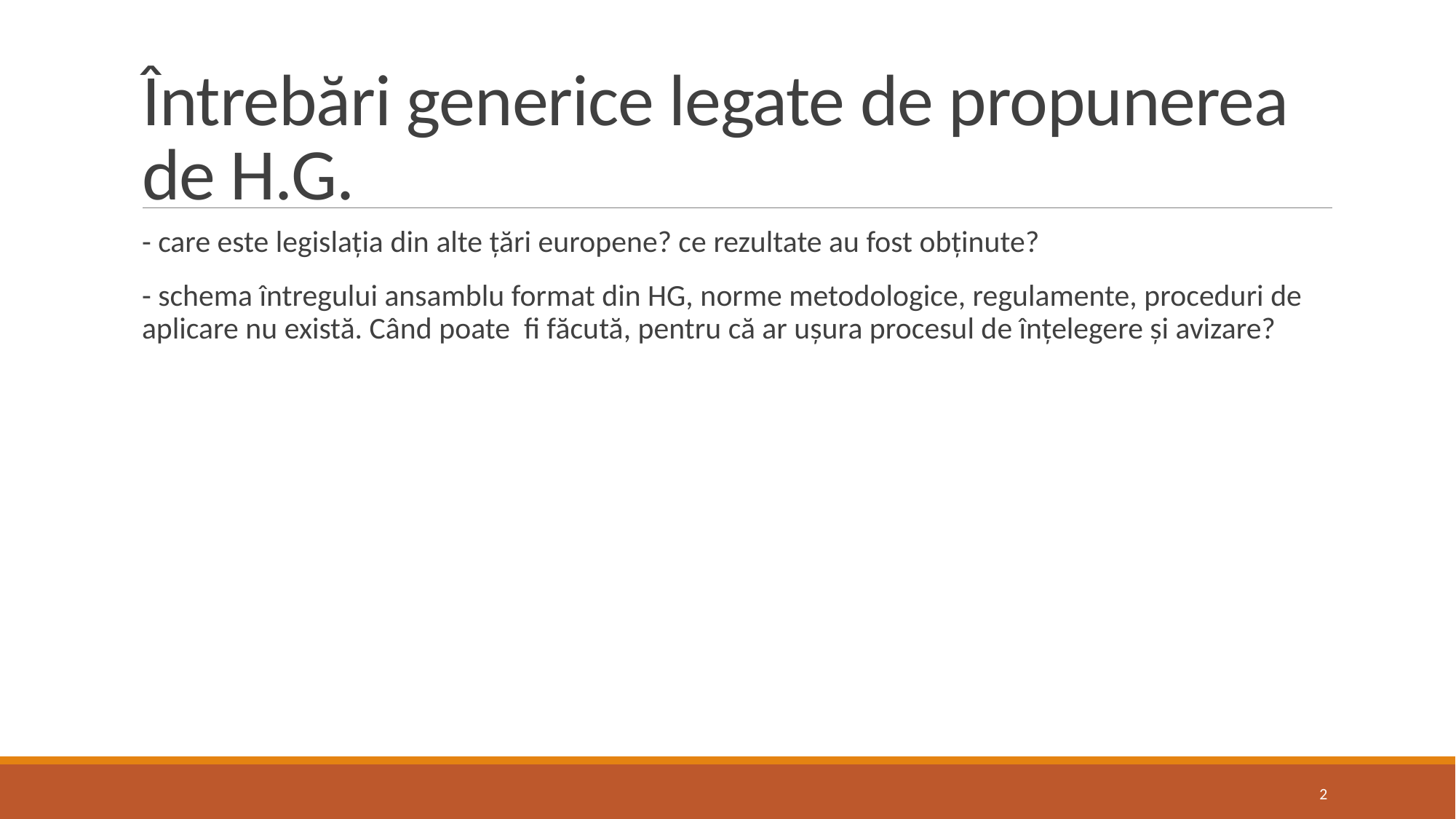

# Întrebări generice legate de propunerea de H.G.
- care este legislația din alte țări europene? ce rezultate au fost obținute?
- schema întregului ansamblu format din HG, norme metodologice, regulamente, proceduri de aplicare nu există. Când poate  fi făcută, pentru că ar ușura procesul de înțelegere și avizare?
2